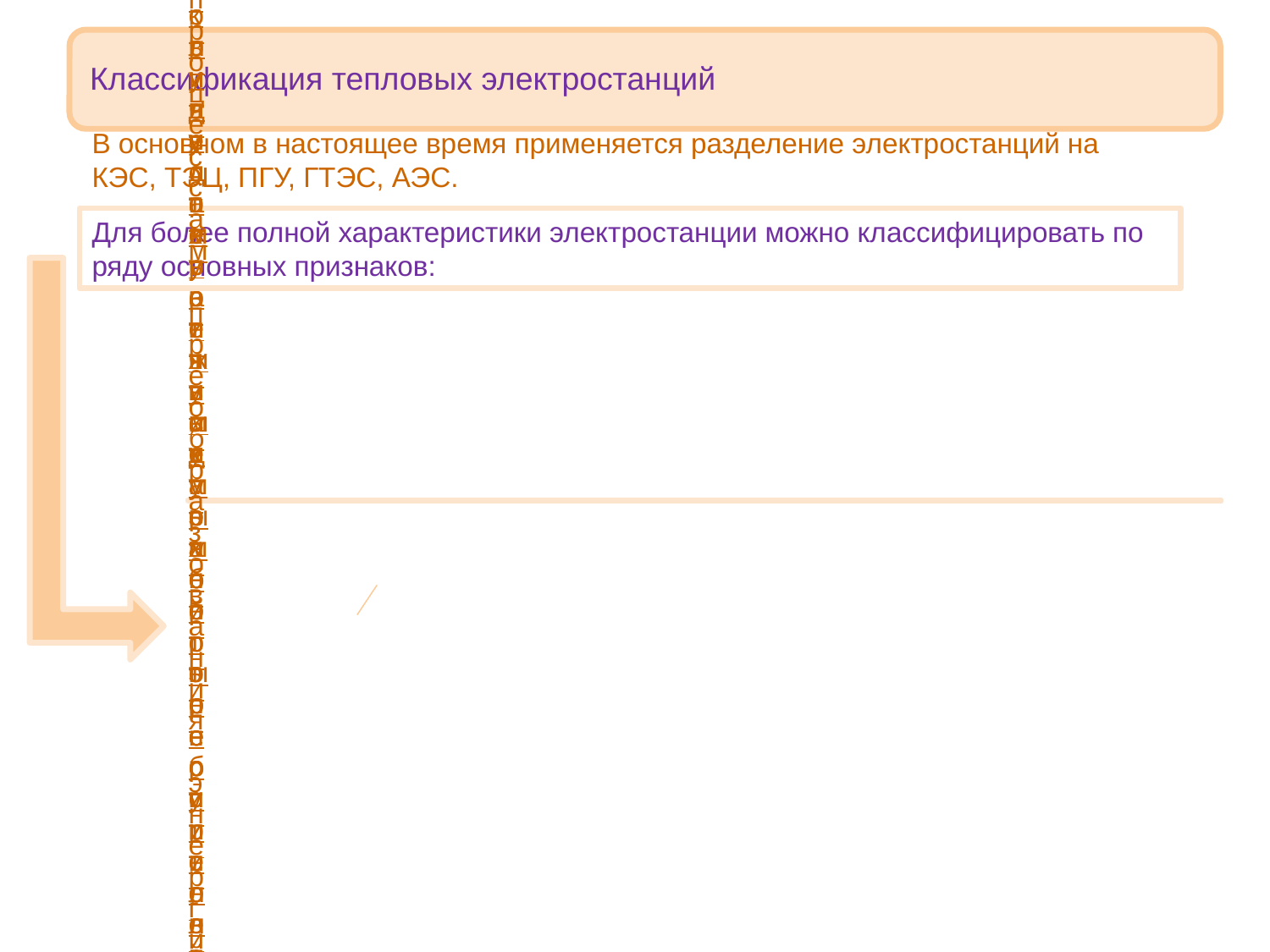

Классификация тепловых электростанций
В основном в настоящее время применяется разделение электростанций на КЭС, ТЭЦ, ПГУ, ГТЭС, АЭС.

Для более полной характеристики электростанции можно классифицировать по ряду основных признаков: